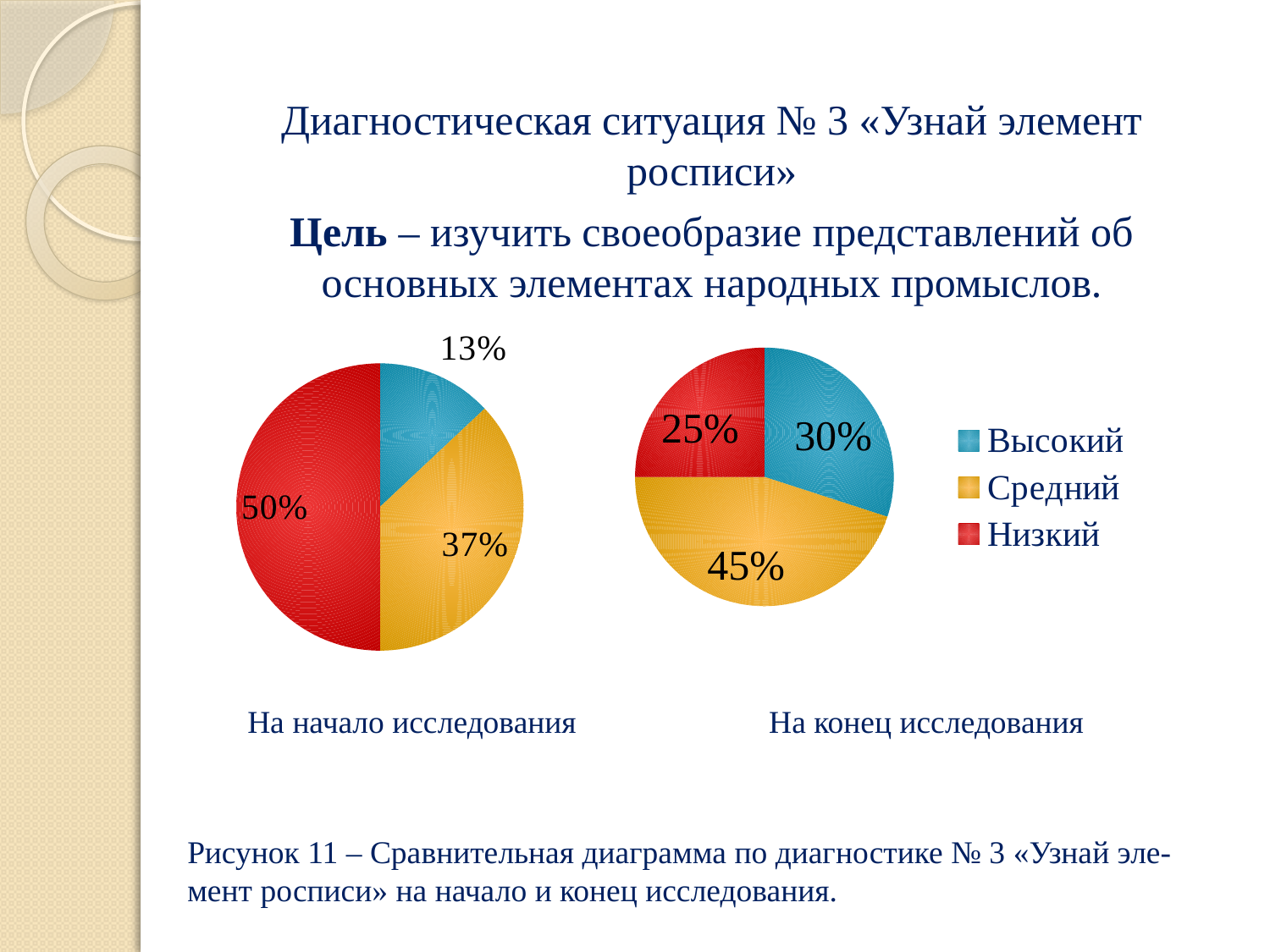

Диагностическая ситуация № 3 «Узнай элемент росписи»
Цель – изучить своеобразие представлений об основных элементах народных промыслов.

### Chart

| Category | Продажи |
|---|---|
| Высокий | 0.13 |
| Средний | 0.37 |
| Низкий | 0.5 |

### Chart

| Category | Продажи |
|---|---|
| Высокий  | 0.3 |
| Средний | 0.45 |
| Низкий | 0.25 |
На начало исследования                        На конец исследования

Рисунок 11 – Сравнительная диаграмма по диагностике № 3 «Узнай эле-мент росписи» на начало и конец исследования.